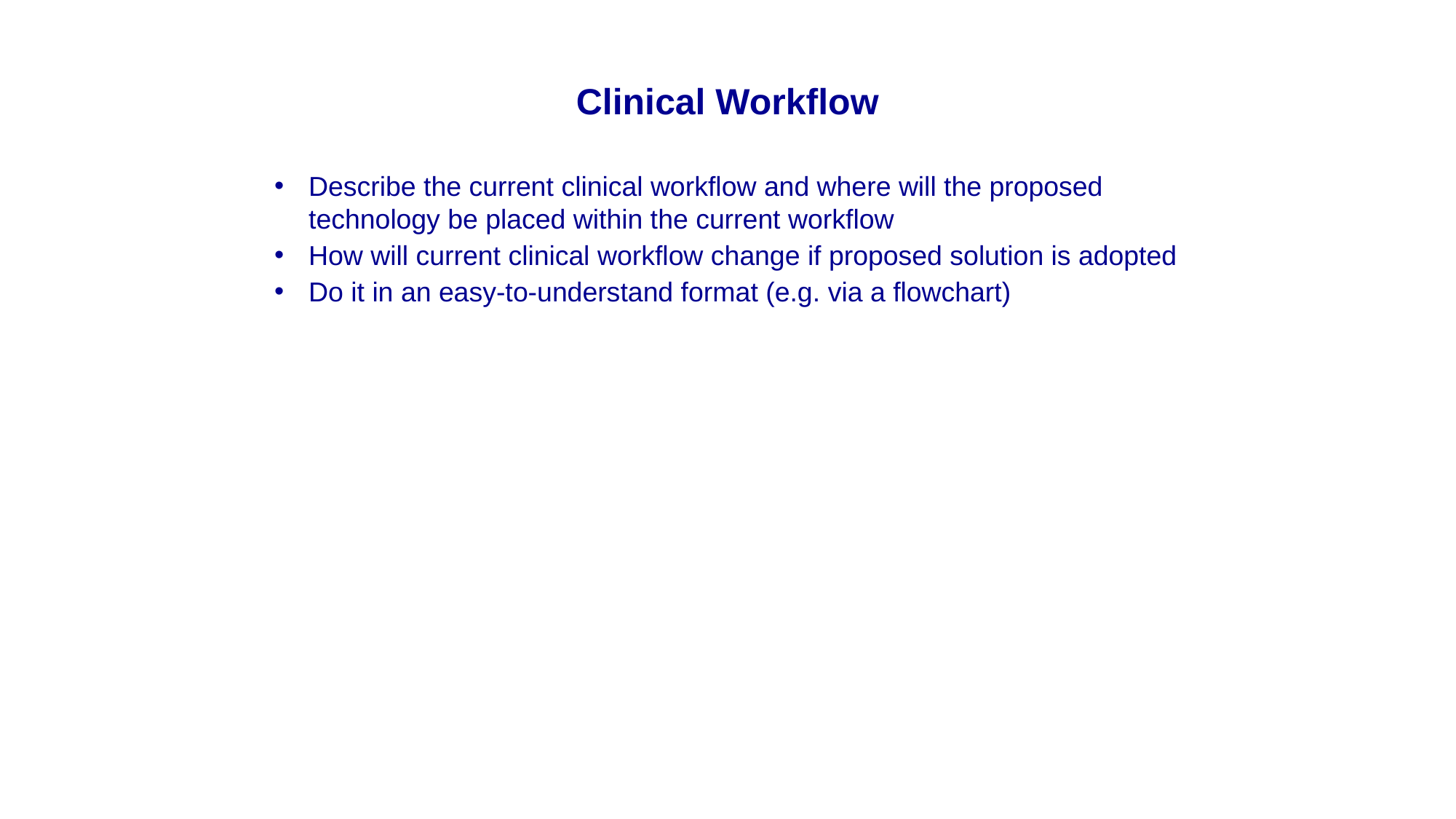

Clinical Workflow
Describe the current clinical workflow and where will the proposed technology be placed within the current workflow
How will current clinical workflow change if proposed solution is adopted
Do it in an easy-to-understand format (e.g. via a flowchart)